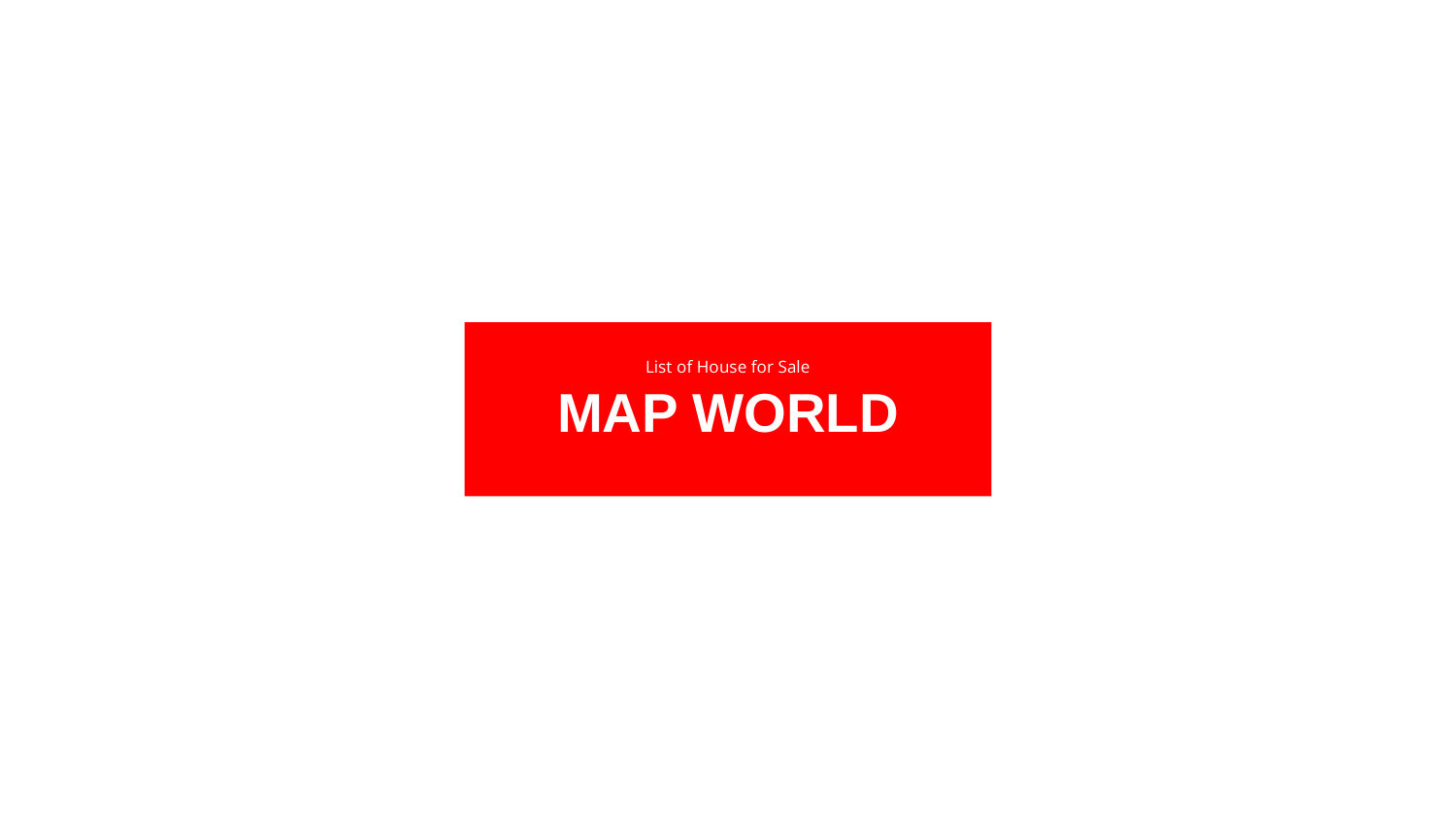

List of House for Sale
MAP WORLD